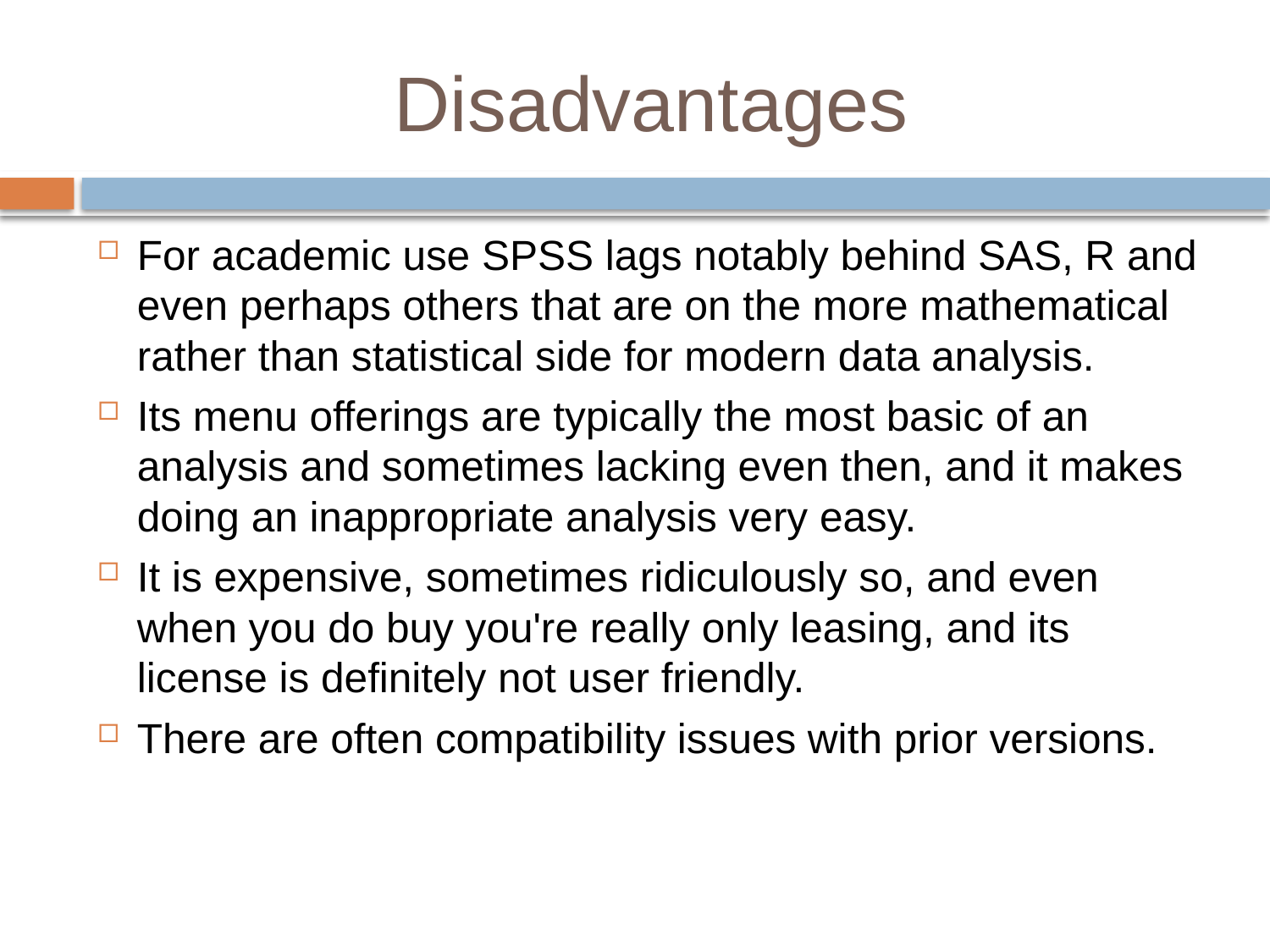

# Disadvantages
For academic use SPSS lags notably behind SAS, R and even perhaps others that are on the more mathematical rather than statistical side for modern data analysis.
Its menu offerings are typically the most basic of an analysis and sometimes lacking even then, and it makes doing an inappropriate analysis very easy.
It is expensive, sometimes ridiculously so, and even when you do buy you're really only leasing, and its license is definitely not user friendly.
There are often compatibility issues with prior versions.